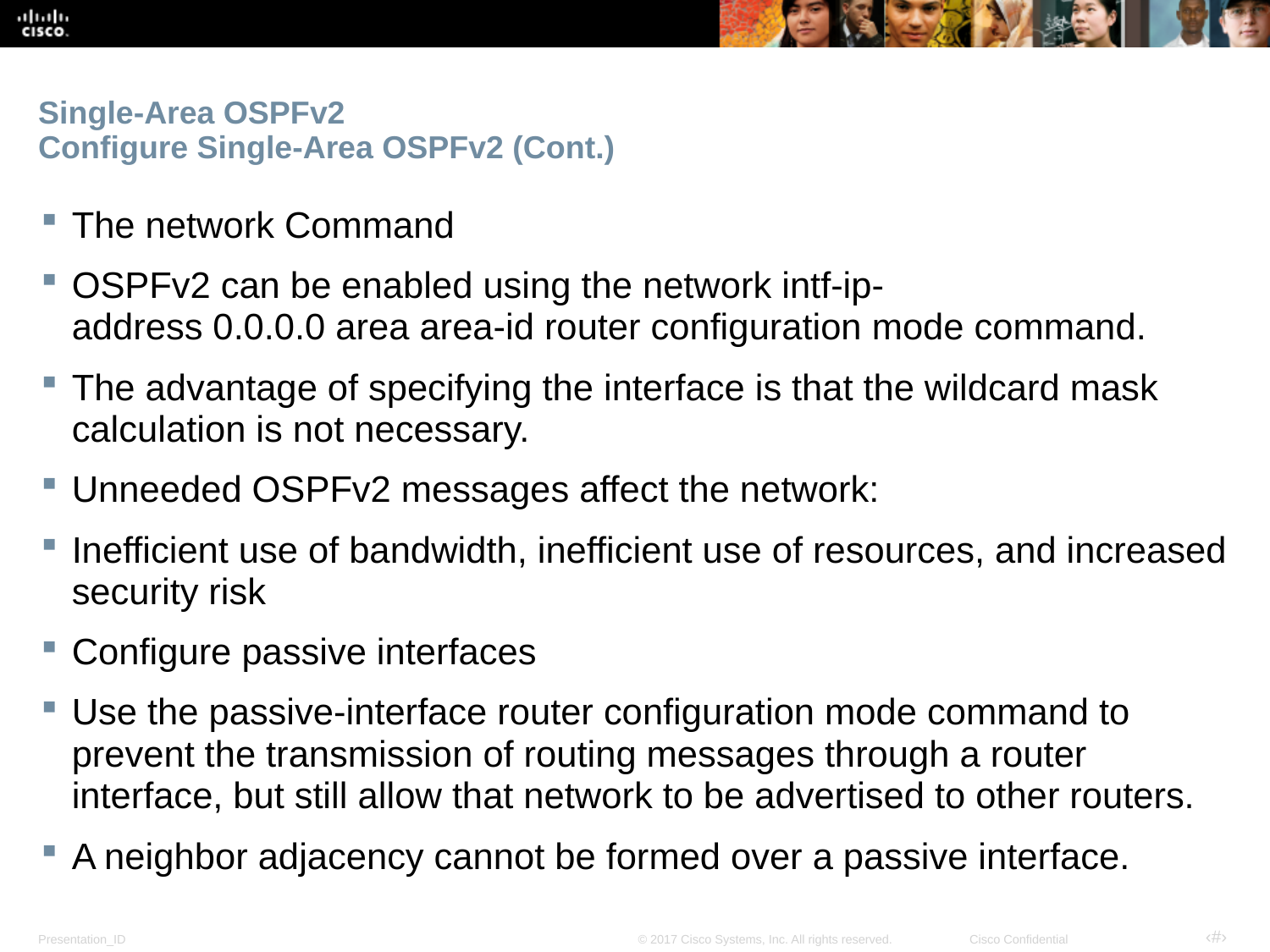

# Single-Area OSPFv2 Configure Single-Area OSPFv2 (Cont.)
The network Command
OSPFv2 can be enabled using the network intf-ip-address 0.0.0.0 area area-id router configuration mode command.
The advantage of specifying the interface is that the wildcard mask calculation is not necessary.
Unneeded OSPFv2 messages affect the network:
Inefficient use of bandwidth, inefficient use of resources, and increased security risk
Configure passive interfaces
Use the passive-interface router configuration mode command to prevent the transmission of routing messages through a router interface, but still allow that network to be advertised to other routers.
A neighbor adjacency cannot be formed over a passive interface.